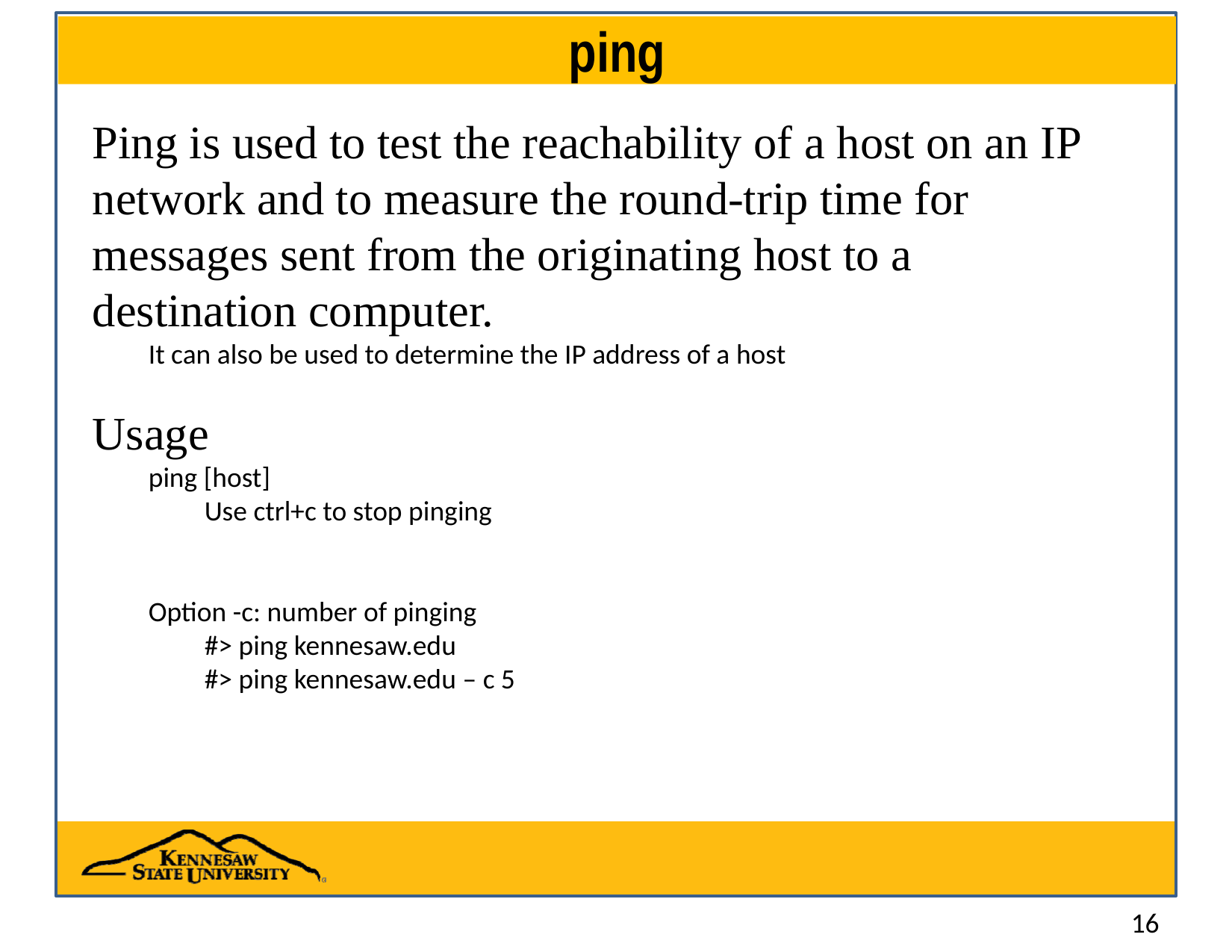

# ping
Ping is used to test the reachability of a host on an IP network and to measure the round-trip time for messages sent from the originating host to a destination computer.
It can also be used to determine the IP address of a host

Usage
ping [host]
Use ctrl+c to stop pinging

Option -c: number of pinging
#> ping kennesaw.edu
#> ping kennesaw.edu – c 5